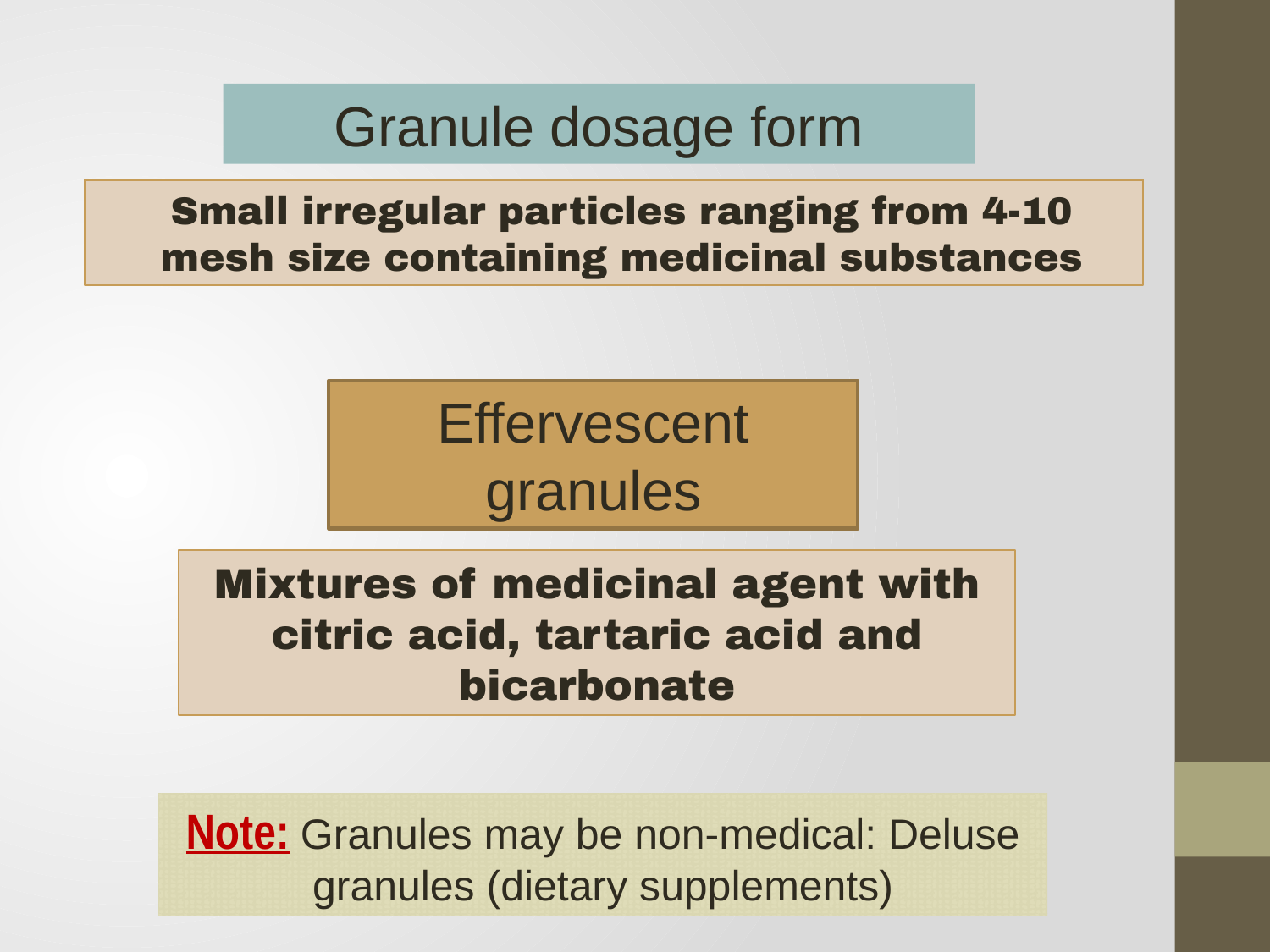

Granule dosage form
Small irregular particles ranging from 4-10 mesh size containing medicinal substances
Effervescent granules
Mixtures of medicinal agent with citric acid, tartaric acid and bicarbonate
Note: Granules may be non-medical: Deluse granules (dietary supplements)